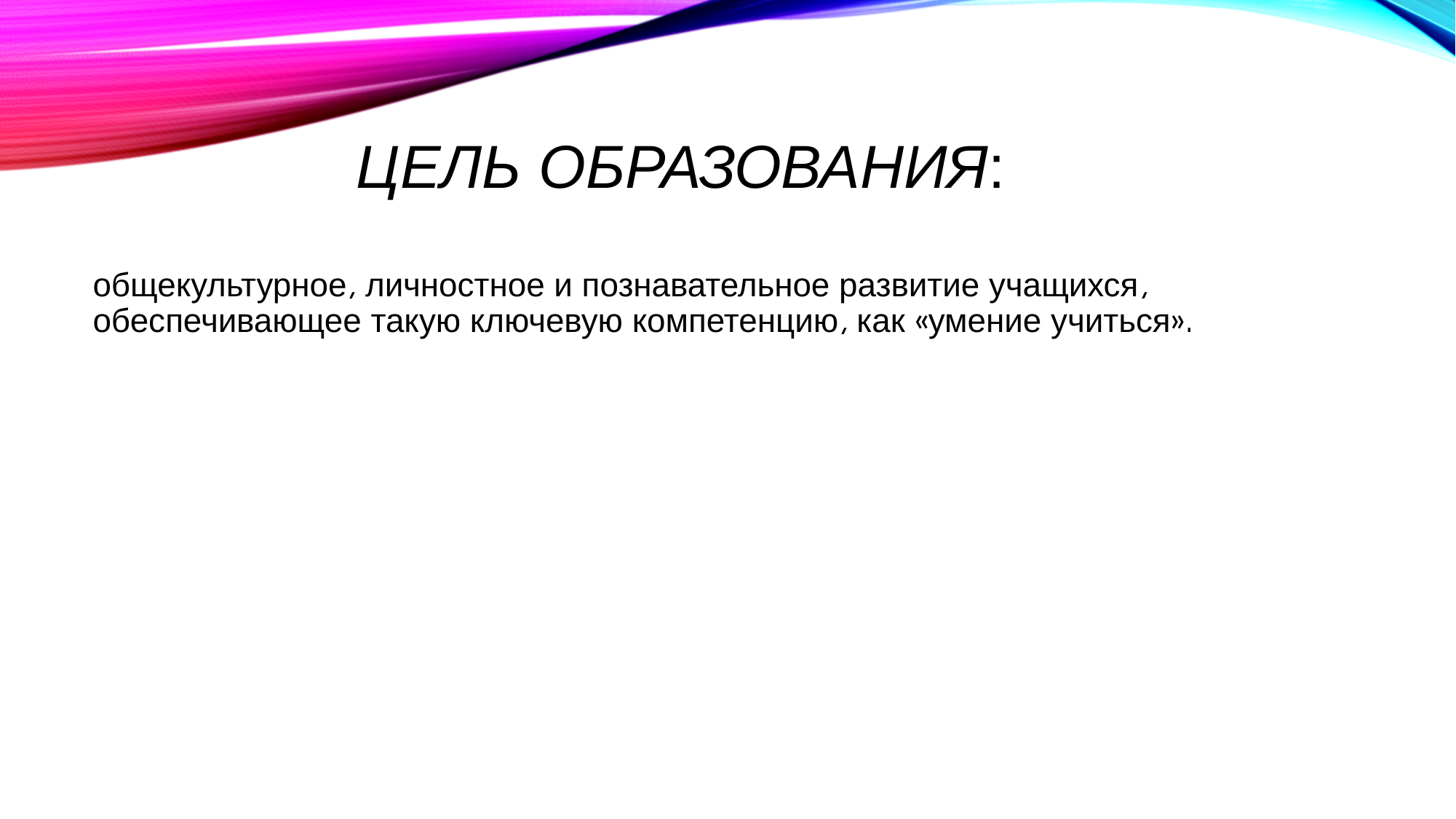

# Цель образования:
общекультурное, личностное и познавательное развитие учащихся, обеспечивающее такую ключевую компетенцию, как «умение учиться».